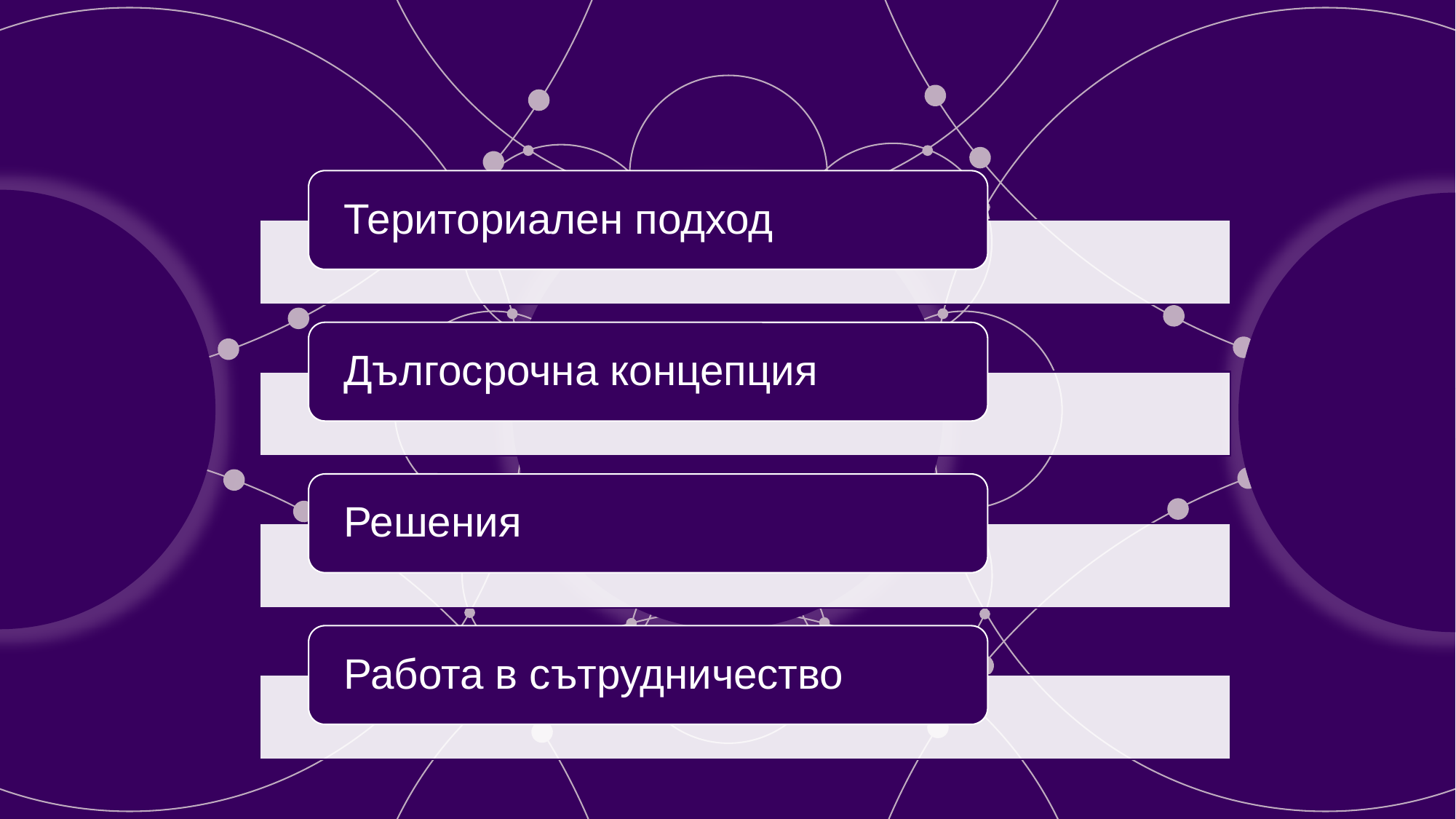

#
Териториален подход
Дългосрочна концепция
Решения
Работа в сътрудничество